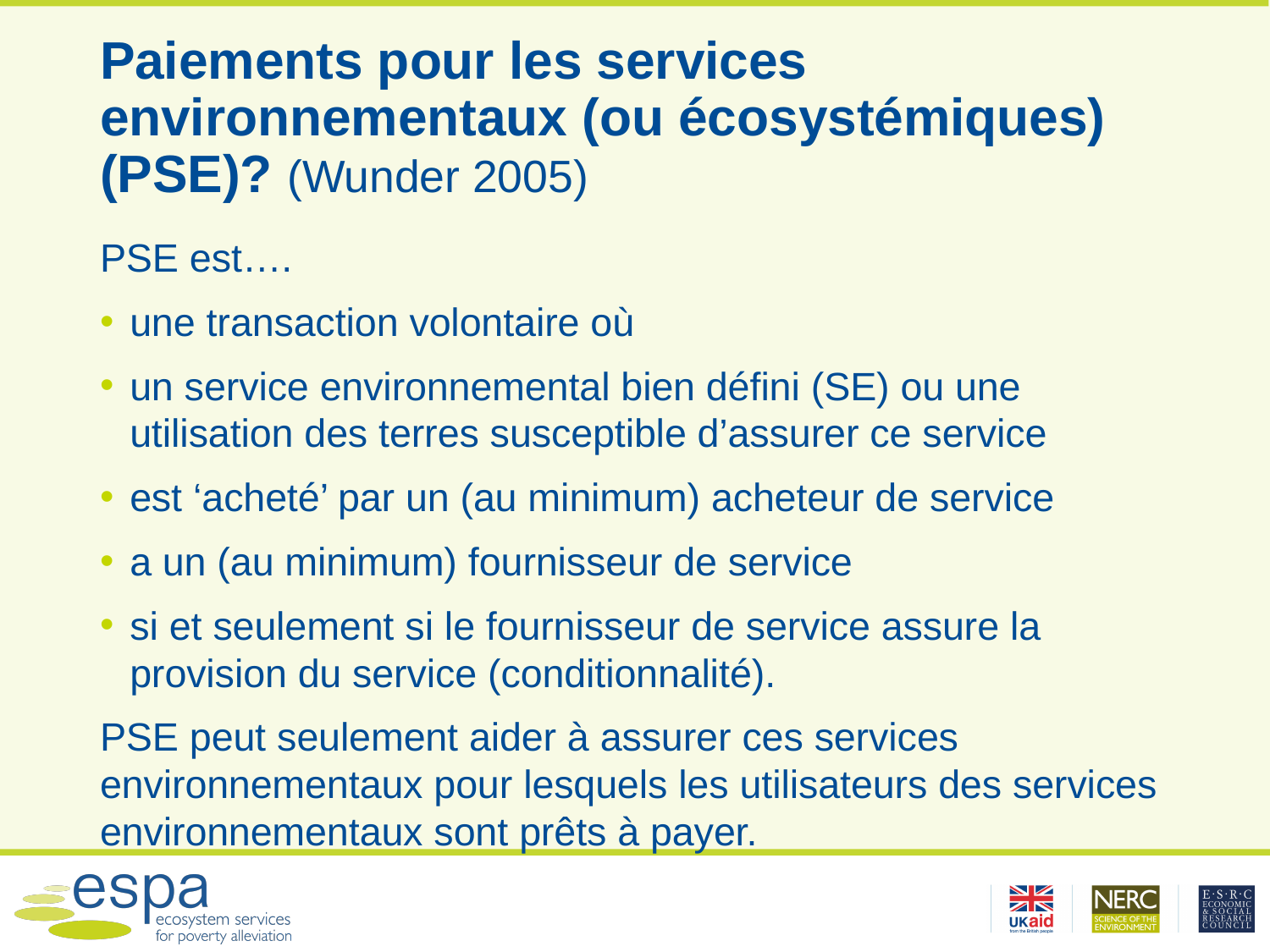

# Paiements pour les services environnementaux (ou écosystémiques) (PSE)? (Wunder 2005)
PSE est….
une transaction volontaire où
un service environnemental bien défini (SE) ou une utilisation des terres susceptible d’assurer ce service
est ‘acheté’ par un (au minimum) acheteur de service
a un (au minimum) fournisseur de service
si et seulement si le fournisseur de service assure la provision du service (conditionnalité).
PSE peut seulement aider à assurer ces services environnementaux pour lesquels les utilisateurs des services environnementaux sont prêts à payer.